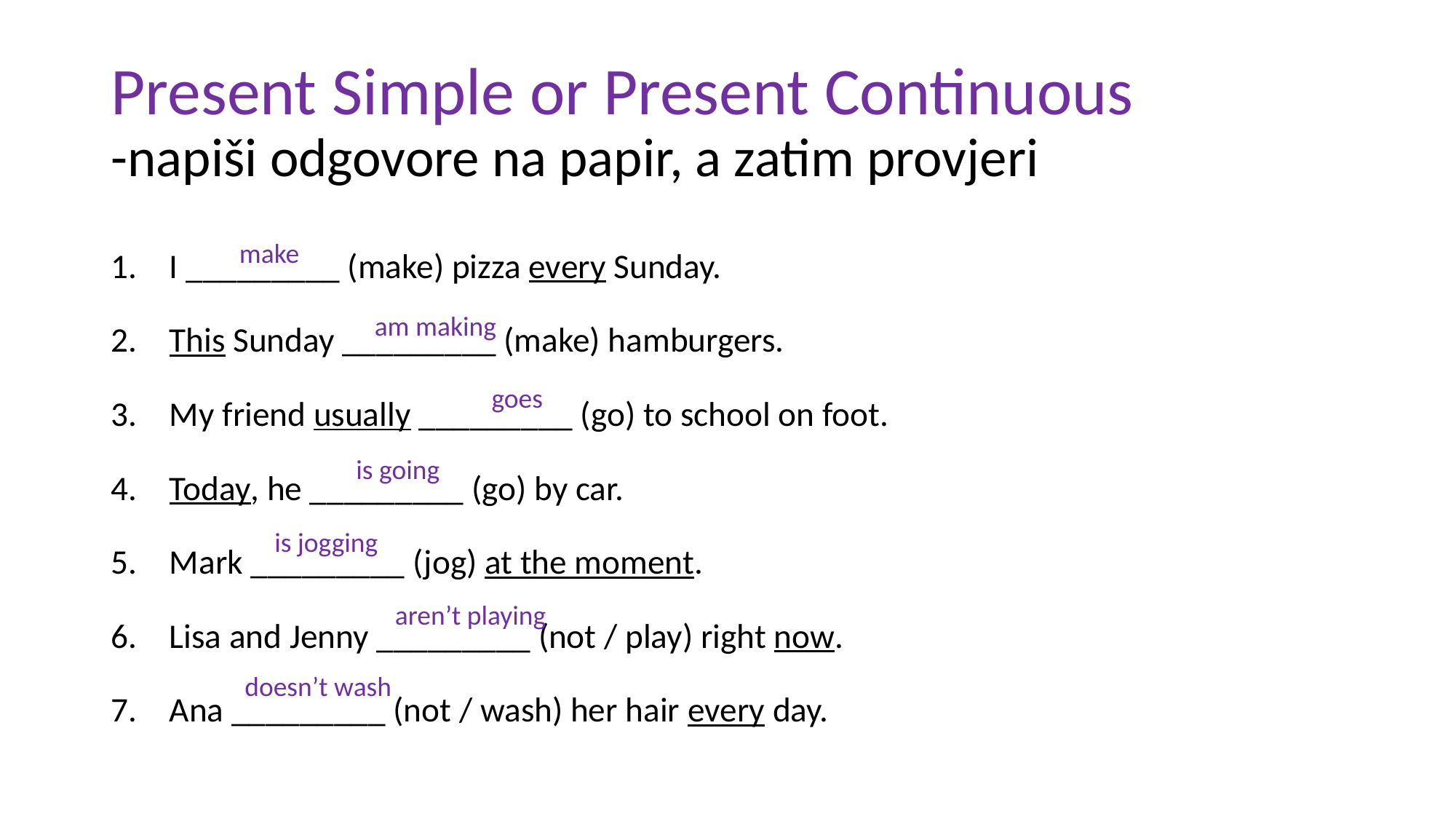

# Present Simple or Present Continuous -napiši odgovore na papir, a zatim provjeri
I _________ (make) pizza every Sunday.
This Sunday _________ (make) hamburgers.
My friend usually _________ (go) to school on foot.
Today, he _________ (go) by car.
Mark _________ (jog) at the moment.
Lisa and Jenny _________ (not / play) right now.
Ana _________ (not / wash) her hair every day.

make
am making
goes
is going
is jogging
aren’t playing
doesn’t wash